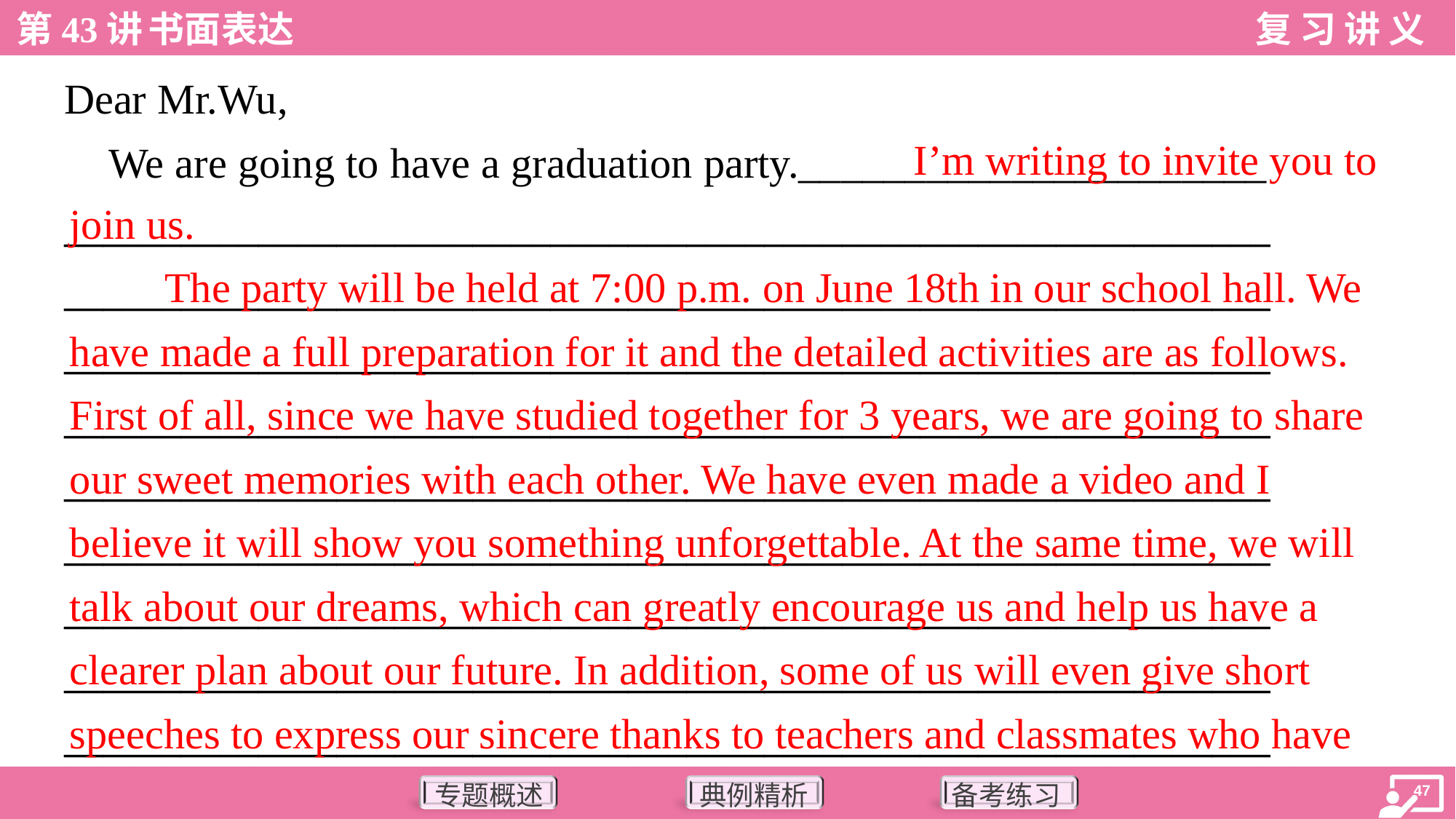

Dear Mr.Wu,
    We are going to have a graduation party.______________________
______________________________________________________________
______________________________________________________________
______________________________________________________________
______________________________________________________________
______________________________________________________________
______________________________________________________________
______________________________________________________________
______________________________________________________________
______________________________________________________________
                                                                                I’m writing to invite you to join us.
         The party will be held at 7:00 p.m. on June 18th in our school hall. We have made a full preparation for it and the detailed activities are as follows.
First of all, since we have studied together for 3 years, we are going to share our sweet memories with each other. We have even made a video and I believe it will show you something unforgettable. At the same time, we will talk about our dreams, which can greatly encourage us and help us have a clearer plan about our future. In addition, some of us will even give short speeches to express our sincere thanks to teachers and classmates who have